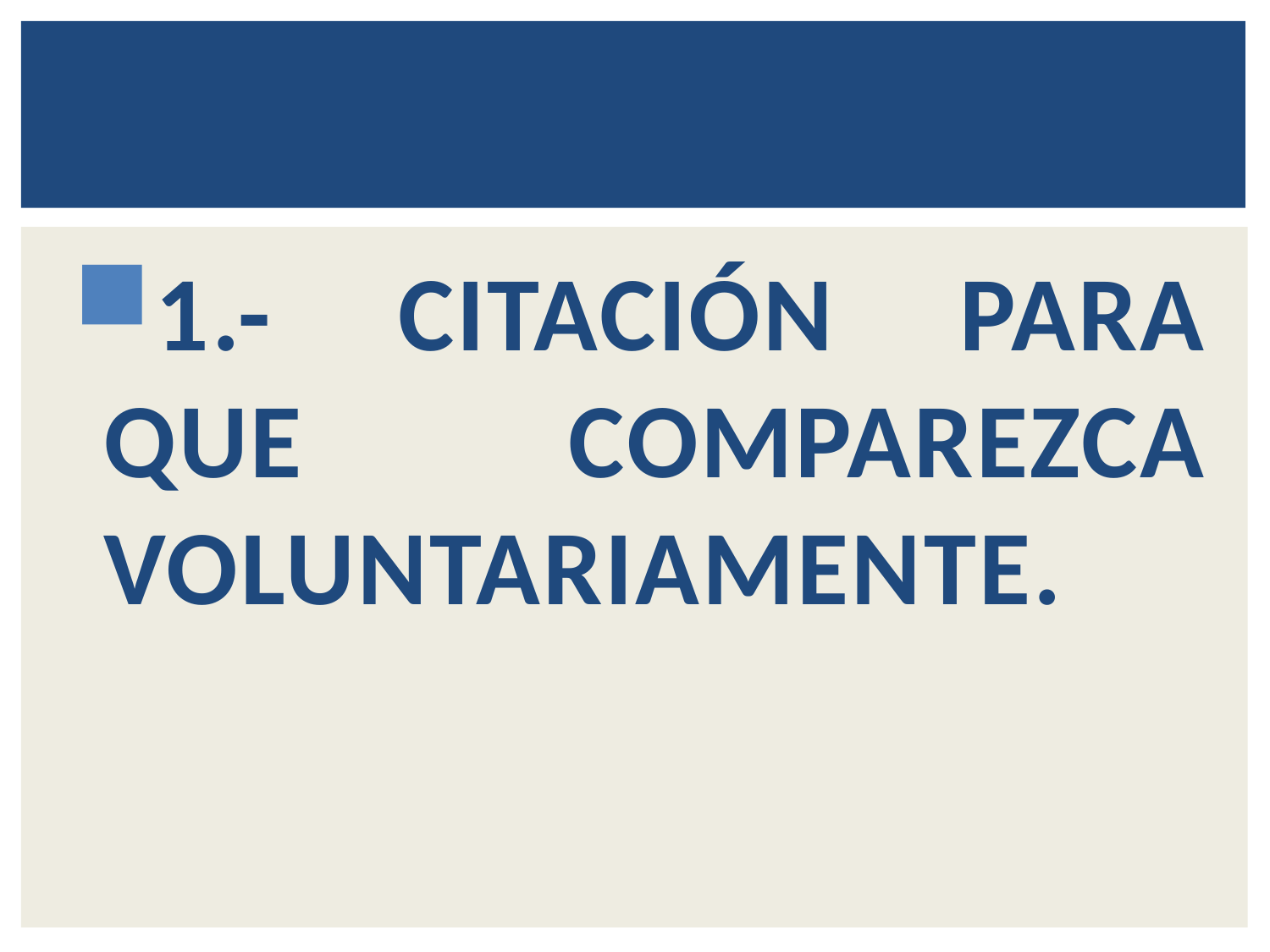

#
1.- CITACIÓN PARA QUE COMPAREZCA VOLUNTARIAMENTE.